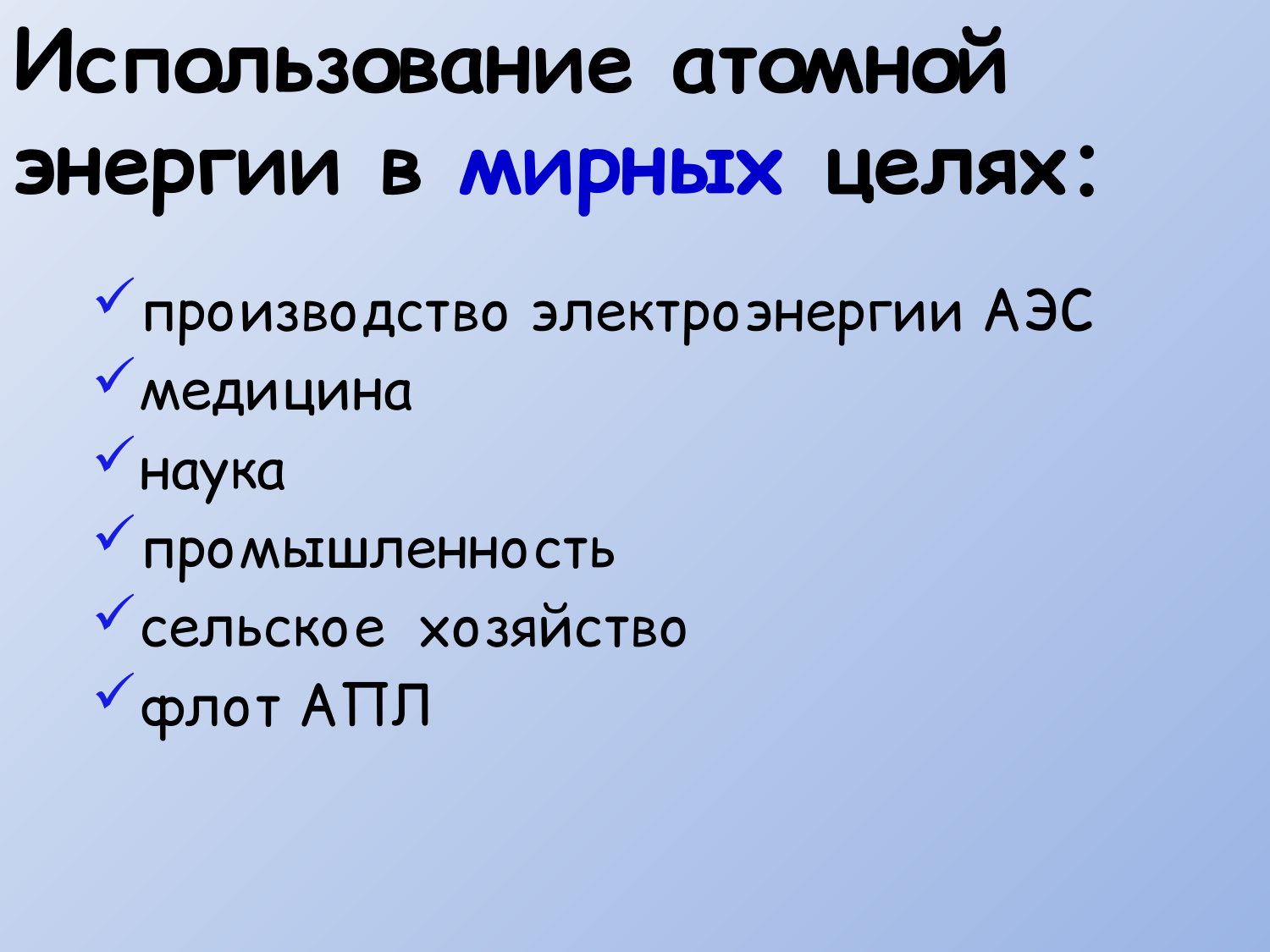

# Использование атомной энергии в мирных целях:
производство электроэнергии АЭС
медицина
наука
промышленность
сельское  хозяйство
флот АПЛ